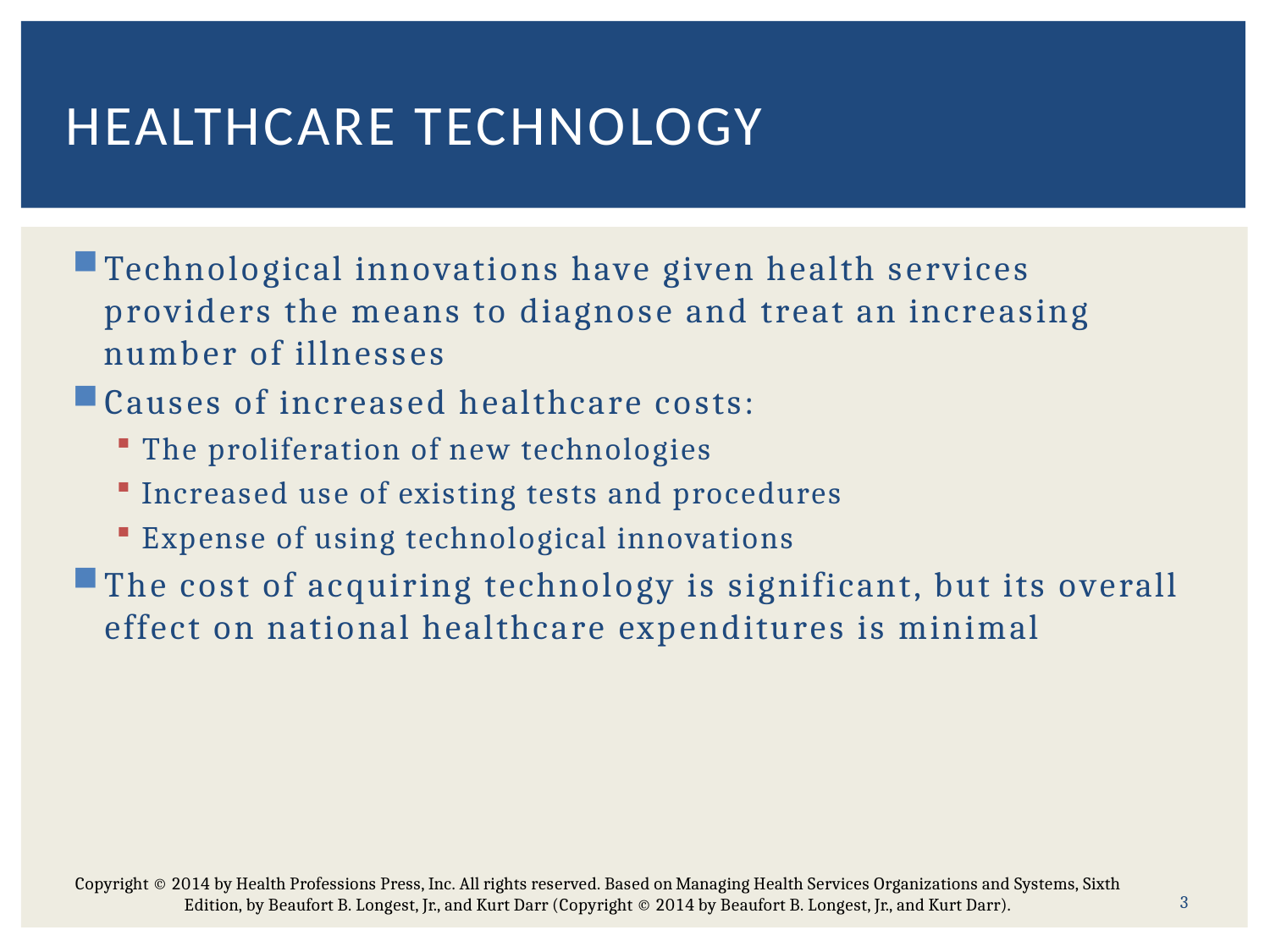

# Healthcare technology
Technological innovations have given health services providers the means to diagnose and treat an increasing number of illnesses
Causes of increased healthcare costs:
The proliferation of new technologies
Increased use of existing tests and procedures
Expense of using technological innovations
The cost of acquiring technology is significant, but its overall effect on national healthcare expenditures is minimal

Copyright © 2014 by Health Professions Press, Inc. All rights reserved. Based on Managing Health Services Organizations and Systems, Sixth Edition, by Beaufort B. Longest, Jr., and Kurt Darr (Copyright © 2014 by Beaufort B. Longest, Jr., and Kurt Darr).
3